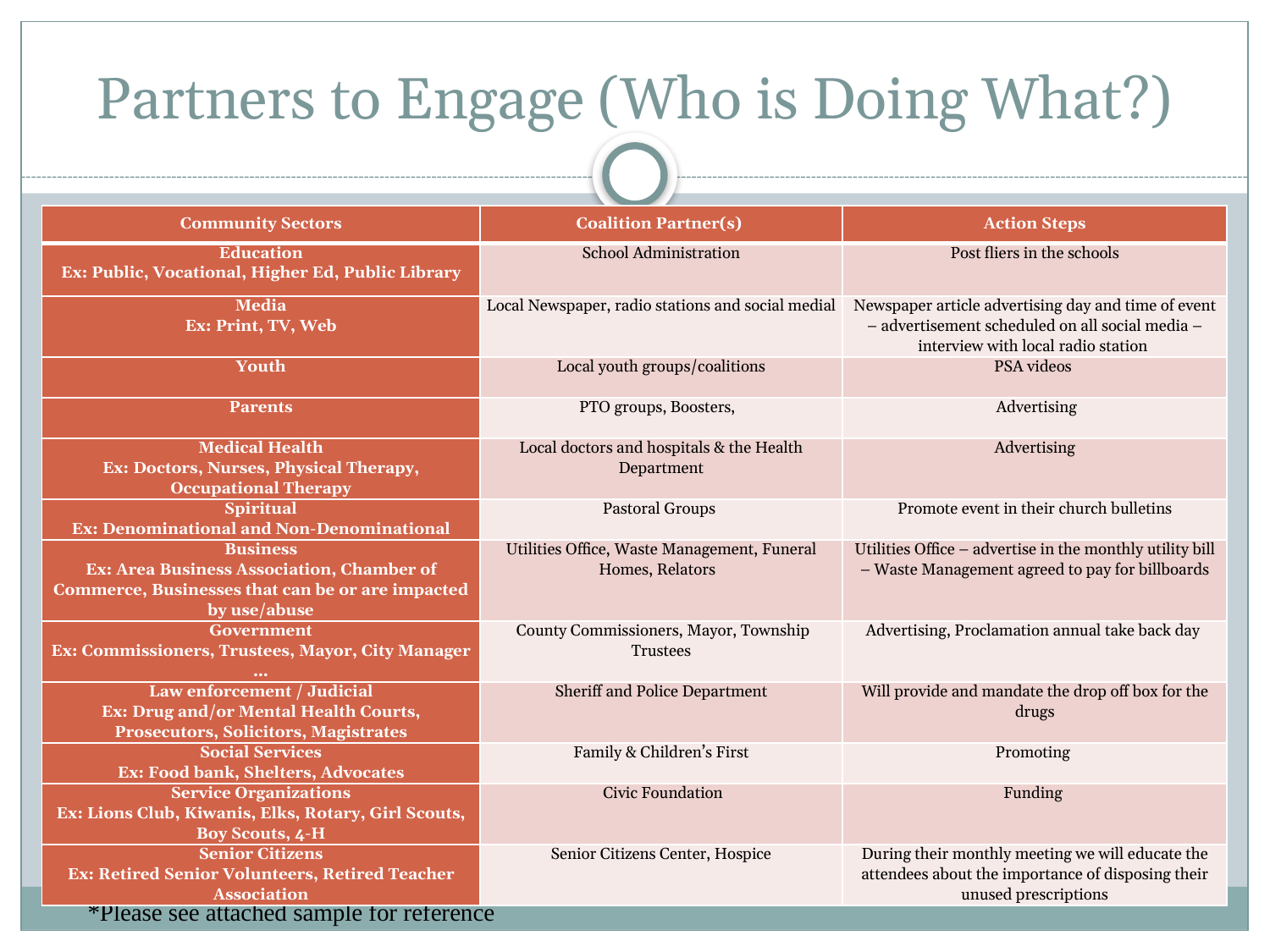

# Partners to Engage (Who is Doing What?)
| Community Sectors | Coalition Partner(s) | Action Steps |
| --- | --- | --- |
| Education Ex: Public, Vocational, Higher Ed, Public Library | School Administration | Post fliers in the schools |
| Media Ex: Print, TV, Web | Local Newspaper, radio stations and social medial | Newspaper article advertising day and time of event – advertisement scheduled on all social media – interview with local radio station |
| Youth | Local youth groups/coalitions | PSA videos |
| Parents | PTO groups, Boosters, | Advertising |
| Medical Health Ex: Doctors, Nurses, Physical Therapy, Occupational Therapy | Local doctors and hospitals & the Health Department | Advertising |
| Spiritual Ex: Denominational and Non-Denominational | Pastoral Groups | Promote event in their church bulletins |
| Business Ex: Area Business Association, Chamber of Commerce, Businesses that can be or are impacted by use/abuse | Utilities Office, Waste Management, Funeral Homes, Relators | Utilities Office – advertise in the monthly utility bill – Waste Management agreed to pay for billboards |
| Government Ex: Commissioners, Trustees, Mayor, City Manager … | County Commissioners, Mayor, Township Trustees | Advertising, Proclamation annual take back day |
| Law enforcement / Judicial Ex: Drug and/or Mental Health Courts, Prosecutors, Solicitors, Magistrates | Sheriff and Police Department | Will provide and mandate the drop off box for the drugs |
| Social Services Ex: Food bank, Shelters, Advocates | Family & Children’s First | Promoting |
| Service Organizations Ex: Lions Club, Kiwanis, Elks, Rotary, Girl Scouts, Boy Scouts, 4-H | Civic Foundation | Funding |
| Senior Citizens Ex: Retired Senior Volunteers, Retired Teacher Association | Senior Citizens Center, Hospice | During their monthly meeting we will educate the attendees about the importance of disposing their unused prescriptions |
*Please see attached sample for reference